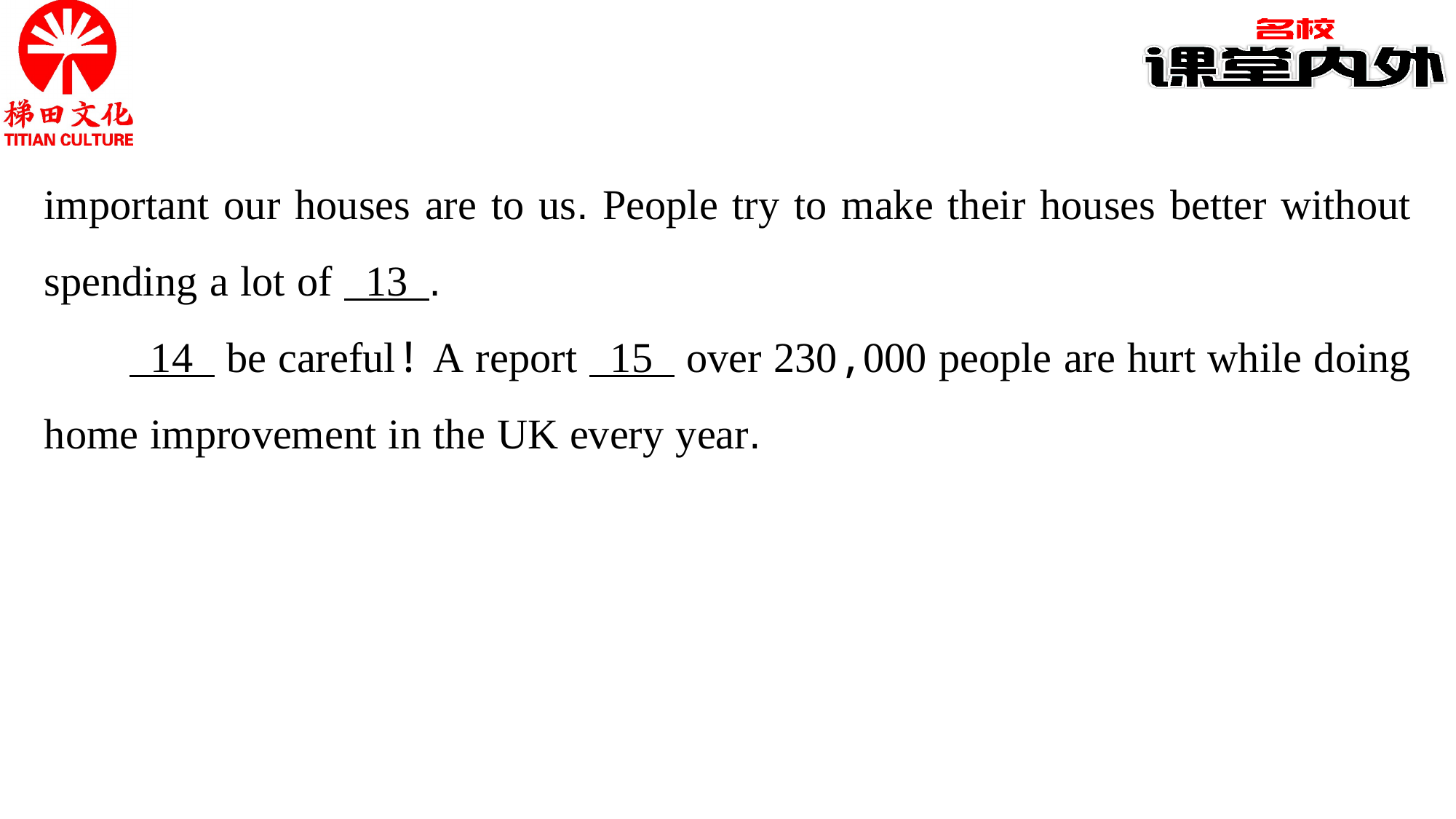

important our houses are to us. People try to make their houses better without spending a lot of   13  .
  14   be careful! A report   15   over 230,000 people are hurt while doing home improvement in the UK every year.